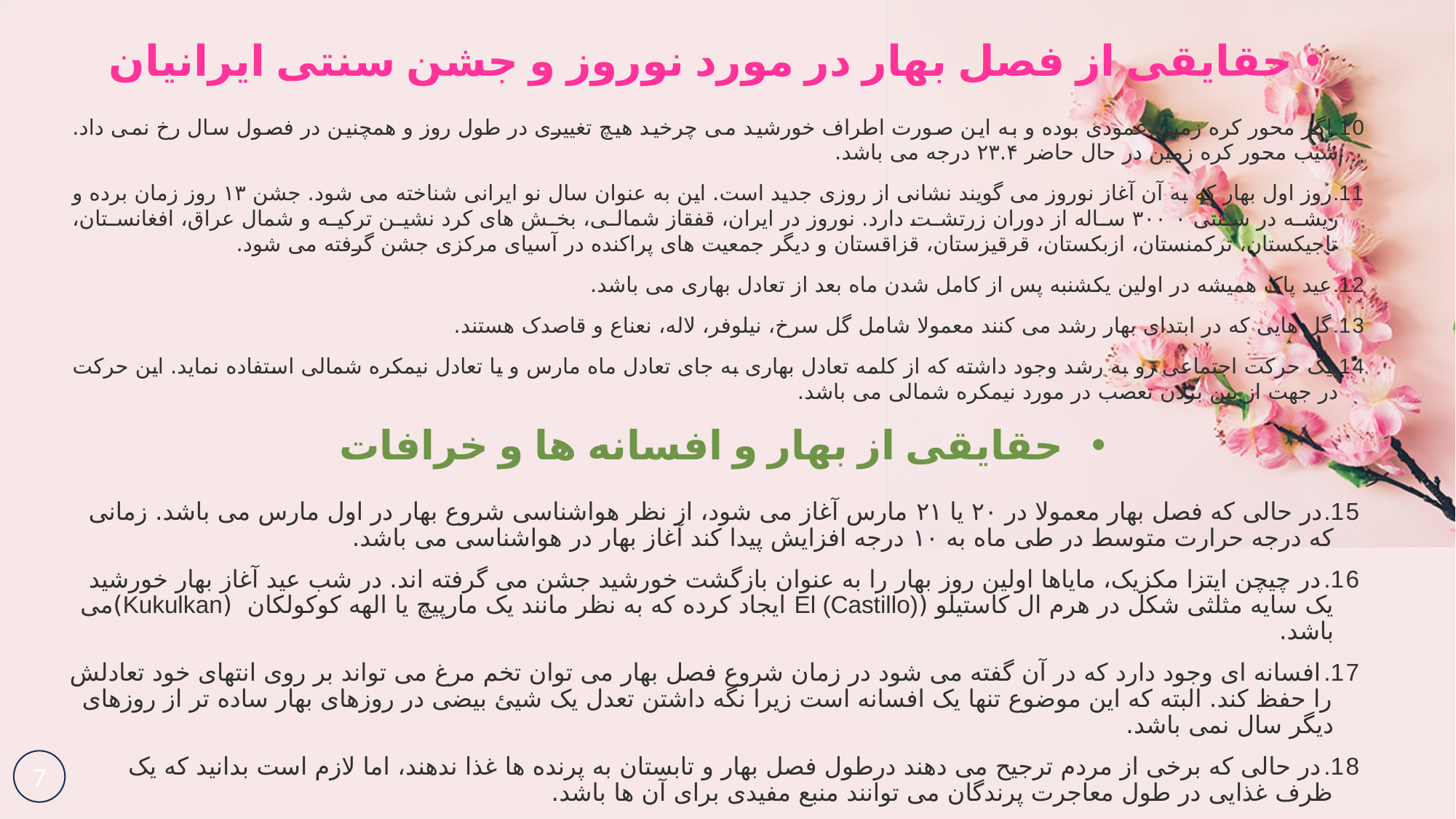

حقایقی از فصل بهار در مورد نوروز و جشن سنتی ایرانیان

اگر محور کره زمین عمودی بوده و به این صورت اطراف خورشید می چرخید هیچ تغییری در طول روز و همچنین در فصول سال رخ نمی داد. شیب محور کره زمین در حال حاضر ۲۳.۴ درجه می باشد.
روز اول بهار که به آن آغاز نوروز می گویند نشانی از روزی جدید است. این به عنوان سال نو ایرانی شناخته می شود. جشن ۱۳ روز زمان برده و ریشه در سنتی ۳۰۰۰ ساله از دوران زرتشت دارد. نوروز در ایران، قفقاز شمالی، بخش های کرد نشین ترکیه و شمال عراق، افغانستان، تاجیکستان، ترکمنستان، ازبکستان، قرقیزستان، قزاقستان و دیگر جمعیت های پراکنده در آسیای مرکزی جشن گرفته می شود.
عید پاک همیشه در اولین یکشنبه پس از کامل شدن ماه بعد از تعادل بهاری می باشد.
گل هایی که در ابتدای بهار رشد می کنند معمولا شامل گل سرخ، نیلوفر، لاله، نعناع و قاصدک هستند.
یک حرکت اجتماعی رو به رشد وجود داشته که از کلمه تعادل بهاری به جای تعادل ماه مارس و یا تعادل نیمکره شمالی استفاده نماید. این حرکت در جهت از بین بردن تعصب در مورد نیمکره شمالی می باشد.

حقایقی از بهار و افسانه ها و خرافات

در حالی که فصل بهار معمولا در ۲۰ یا ۲۱ مارس آغاز می شود، از نظر هواشناسی شروع بهار در اول مارس می باشد. زمانی که درجه حرارت متوسط در طی ماه به ۱۰ درجه افزایش پیدا کند آغاز بهار در هواشناسی می باشد.
در چیچن ایتزا مکزیک، مایاها اولین روز بهار را به عنوان بازگشت خورشید جشن می گرفته اند. در شب عید آغاز بهار خورشید یک سایه مثلثی شکل در هرم ال کاستیلو (El (Castillo) ایجاد کرده که به نظر مانند یک مارپیچ یا الهه کوکولکان  (Kukulkan)می باشد.
افسانه ای وجود دارد که در آن گفته می شود در زمان شروع فصل بهار می توان تخم مرغ می تواند بر روی انتهای خود تعادلش را حفظ کند. البته که این موضوع تنها یک افسانه است زیرا نگه داشتن تعدل یک شیئ بیضی در روزهای بهار ساده تر از روزهای دیگر سال نمی باشد.
در حالی که برخی از مردم ترجیح می دهند درطول فصل بهار و تابستان به پرنده ها غذا ندهند، اما لازم است بدانید که یک ظرف غذایی در طول معاجرت پرندگان می توانند منبع مفیدی برای آن ها باشد.
7